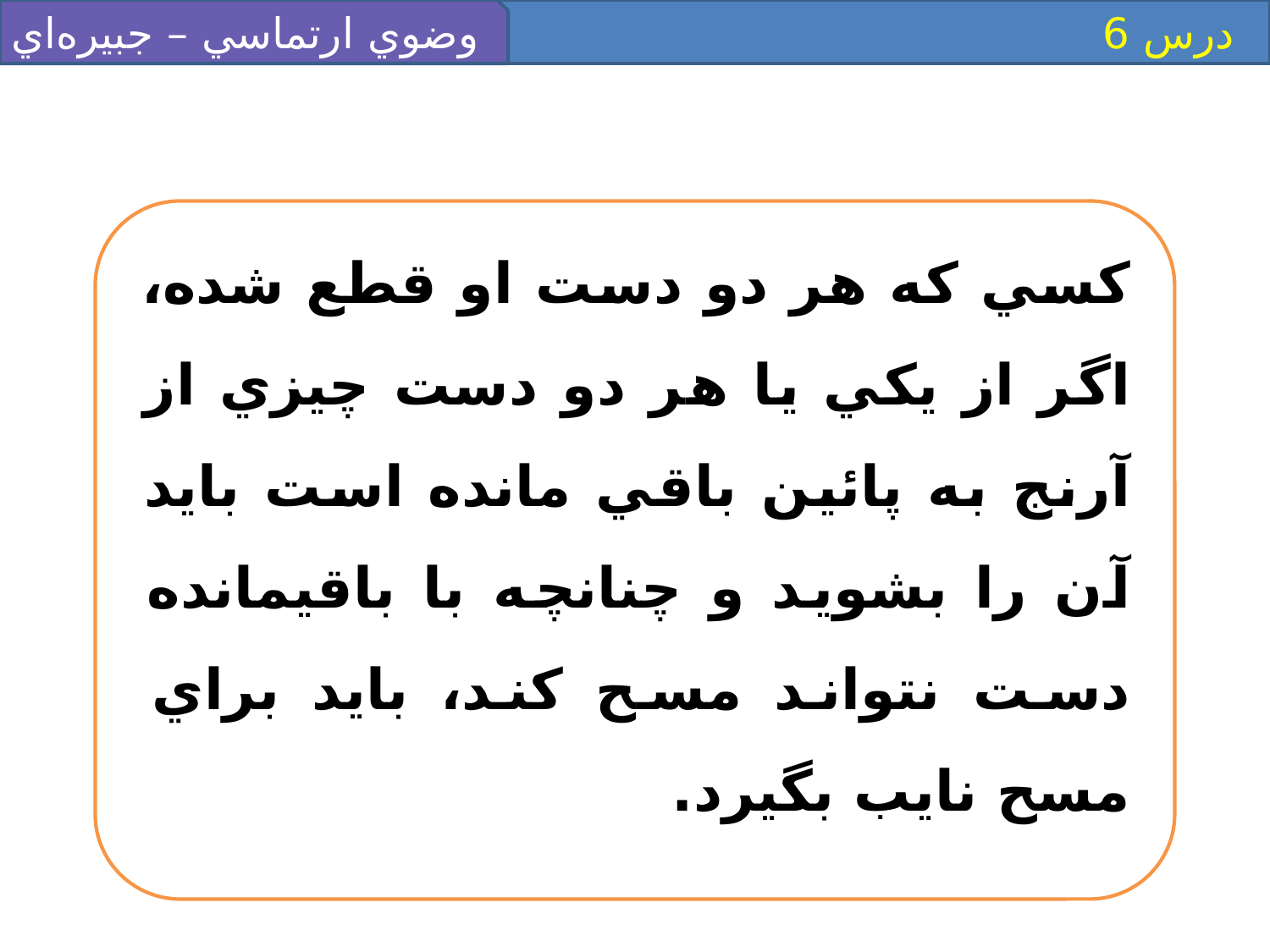

وضوي ارتماسي – جبيره‌اي
 درس 6

کسي که هر دو دست او قطع شده، اگر از يکي يا هر دو دست چيزي از آرنج به پائين باقي مانده است بايد آن را بشويد و چنانچه با باقيمانده دست نتواند مسح کند، بايد براي مسح نايب بگيرد.